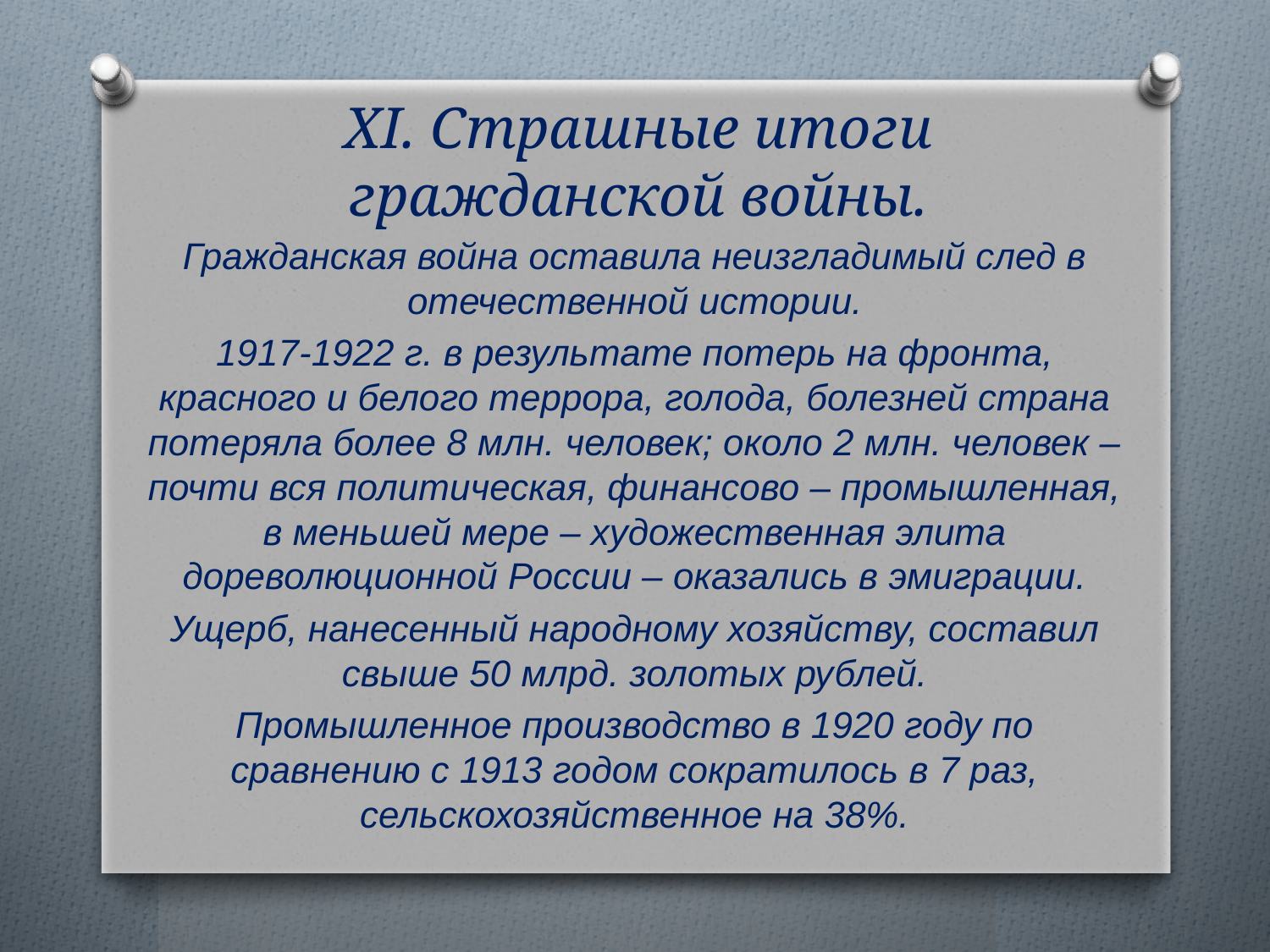

# XI. Страшные итоги гражданской войны.
Гражданская война оставила неизгладимый след в отечественной истории.
1917-1922 г. в результате потерь на фронта, красного и белого террора, голода, болезней страна потеряла более 8 млн. человек; около 2 млн. человек – почти вся политическая, финансово – промышленная, в меньшей мере – художественная элита дореволюционной России – оказались в эмиграции.
Ущерб, нанесенный народному хозяйству, составил свыше 50 млрд. золотых рублей.
Промышленное производство в 1920 году по сравнению с 1913 годом сократилось в 7 раз, сельскохозяйственное на 38%.